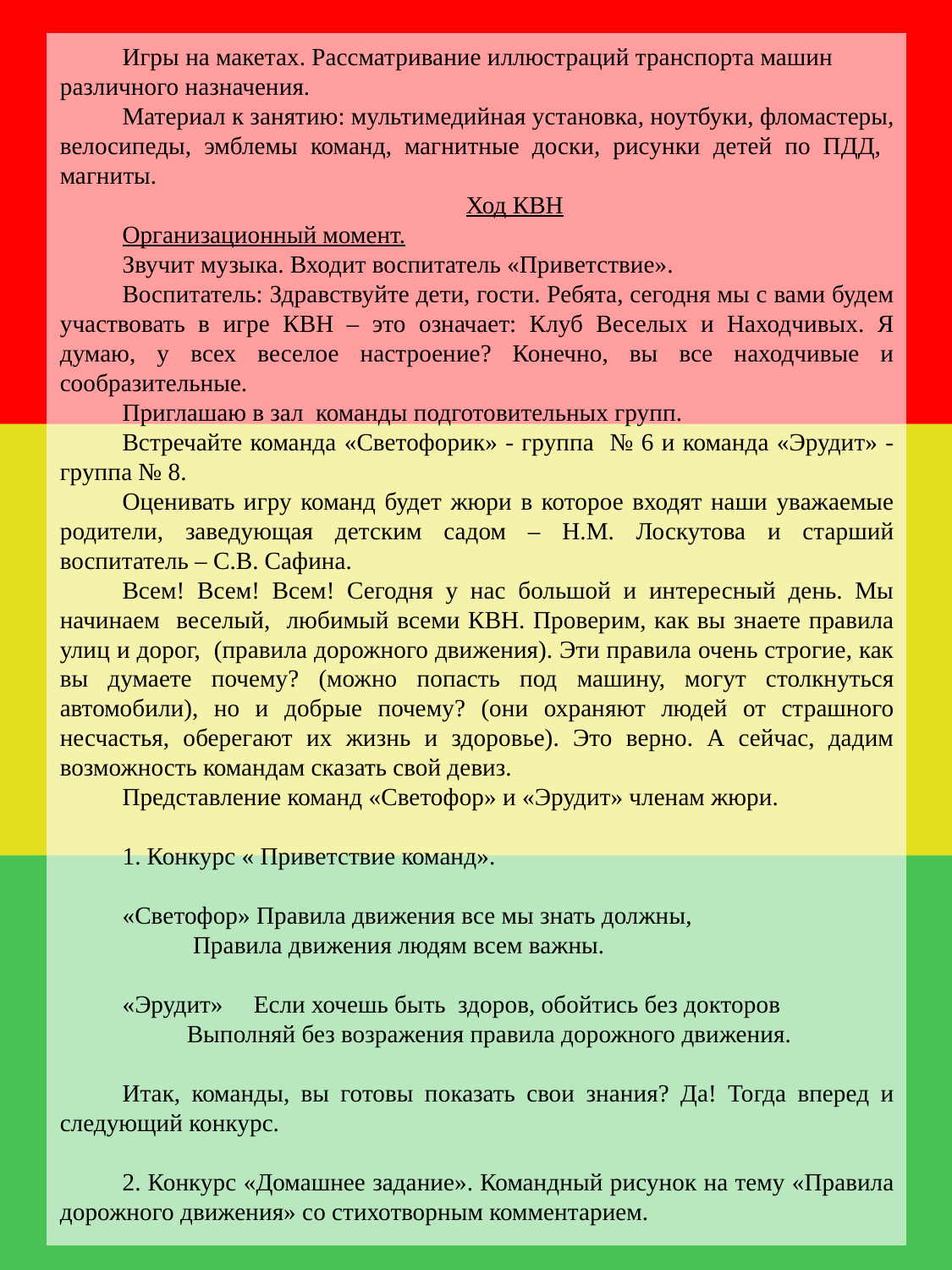

Игры на макетах. Рассматривание иллюстраций транспорта машин различного назначения.
Материал к занятию: мультимедийная установка, ноутбуки, фломастеры, велосипеды, эмблемы команд, магнитные доски, рисунки детей по ПДД,  магниты.
  Ход КВН
Организационный момент.
Звучит музыка. Входит воспитатель «Приветствие».
Воспитатель: Здравствуйте дети, гости. Ребята, сегодня мы с вами будем участвовать в игре КВН – это означает: Клуб Веселых и Находчивых. Я думаю, у всех веселое настроение? Конечно, вы все находчивые и сообразительные.
Приглашаю в зал  команды подготовительных групп.
Встречайте команда «Светофорик» - группа  № 6 и команда «Эрудит» - группа № 8.
Оценивать игру команд будет жюри в которое входят наши уважаемые родители, заведующая детским садом – Н.М. Лоскутова и старший воспитатель – С.В. Сафина.
Всем! Всем! Всем! Сегодня у нас большой и интересный день. Мы начинаем  веселый,  любимый всеми КВН. Проверим, как вы знаете правила улиц и дорог,  (правила дорожного движения). Эти правила очень строгие, как вы думаете почему? (можно попасть под машину, могут столкнуться автомобили), но и добрые почему? (они охраняют людей от страшного несчастья, оберегают их жизнь и здоровье). Это верно. А сейчас, дадим возможность командам сказать свой девиз.
Представление команд «Светофор» и «Эрудит» членам жюри.

1. Конкурс « Приветствие команд».

«Светофор» Правила движения все мы знать должны,
	 Правила движения людям всем важны.

«Эрудит»     Если хочешь быть  здоров, обойтись без докторов
	Выполняй без возражения правила дорожного движения.

Итак, команды, вы готовы показать свои знания? Да! Тогда вперед и следующий конкурс.

2. Конкурс «Домашнее задание». Командный рисунок на тему «Правила дорожного движения» со стихотворным комментарием.